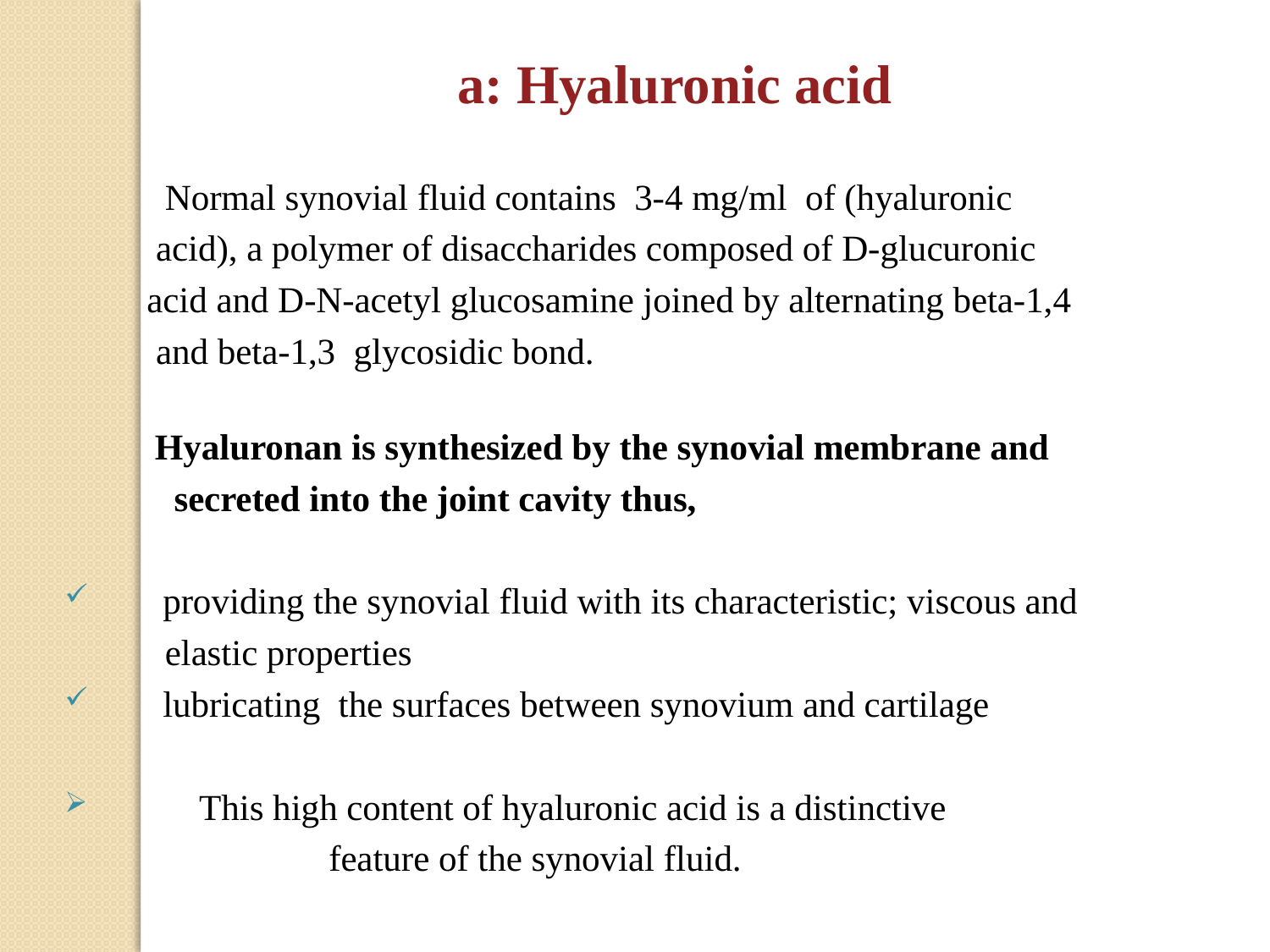

a: Hyaluronic acid

           Normal synovial fluid contains  3-4 mg/ml  of (hyaluronic
          acid), a polymer of disaccharides composed of D-glucuronic
         acid and D-N-acetyl glucosamine joined by alternating beta-1,4
          and beta-1,3  glycosidic bond.

                 Hyaluronan is synthesized by the synovial membrane and
            secreted into the joint cavity thus,

       providing the synovial fluid with its characteristic; viscous and
           elastic properties
       lubricating  the surfaces between synovium and cartilage

           This high content of hyaluronic acid is a distinctive
                             feature of the synovial fluid.